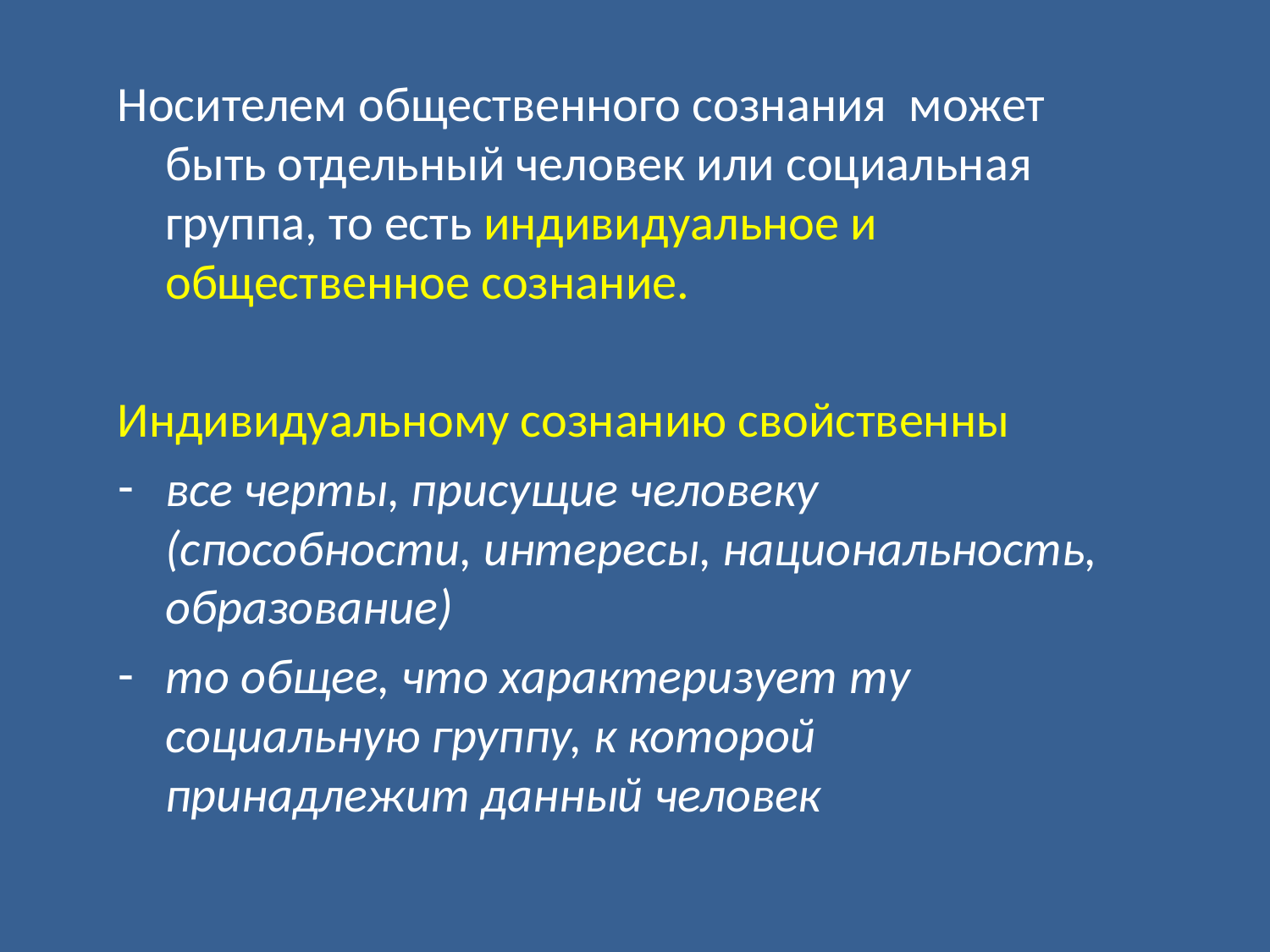

Носителем общественного сознания  может быть отдельный человек или социальная группа, то есть индивидуальное и общественное сознание.

Индивидуальному сознанию свойственны
все черты, присущие человеку (способности, интересы, национальность, образование)
то общее, что характеризует ту социальную группу, к которой принадлежит данный человек